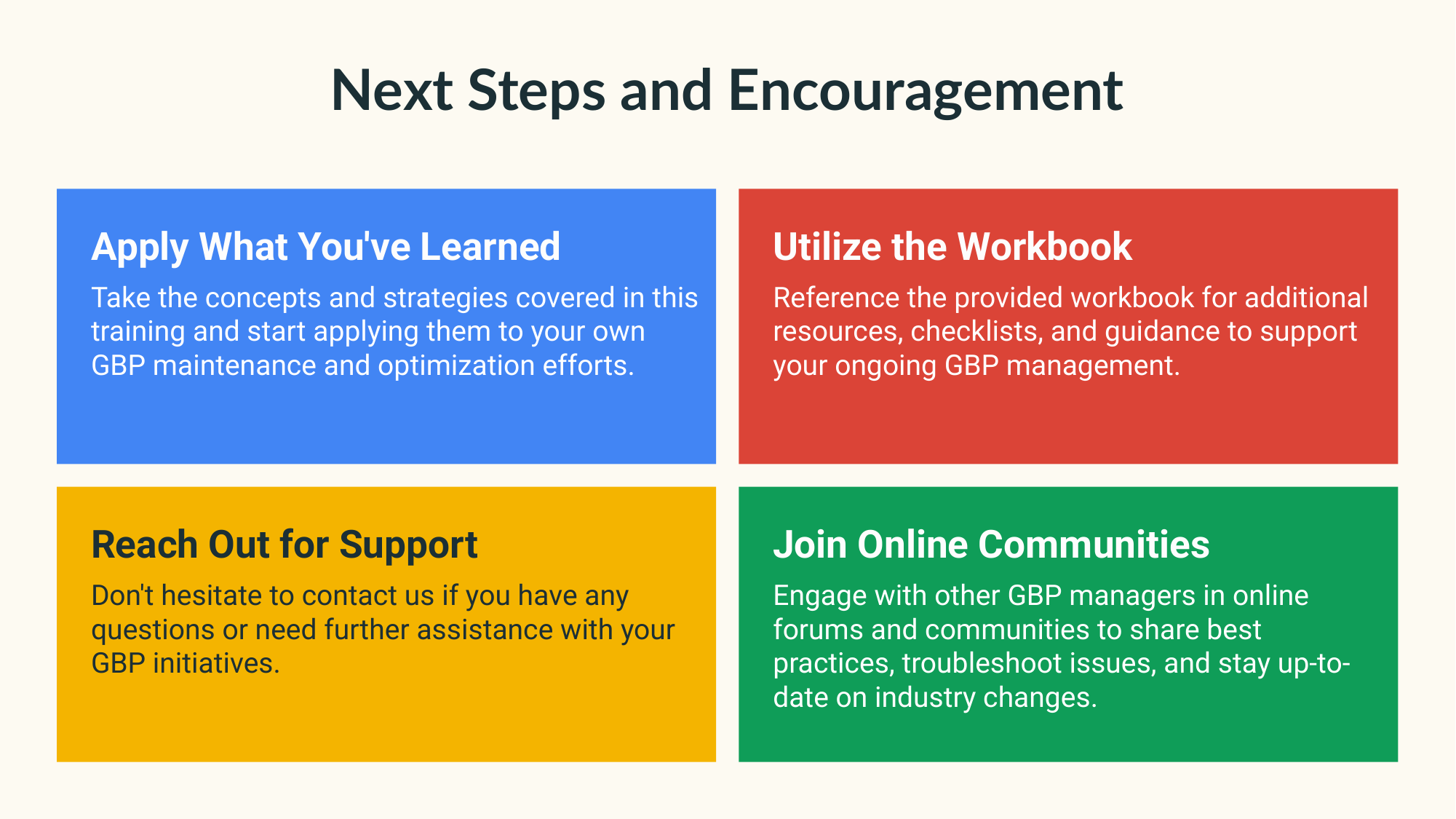

Next Steps and Encouragement

Apply What You've Learned
Utilize the Workbook
Take the concepts and strategies covered in this training and start applying them to your own GBP maintenance and optimization efforts.
Reference the provided workbook for additional resources, checklists, and guidance to support your ongoing GBP management.

Reach Out for Support
Join Online Communities
Don't hesitate to contact us if you have any questions or need further assistance with your GBP initiatives.
Engage with other GBP managers in online forums and communities to share best practices, troubleshoot issues, and stay up-to-date on industry changes.